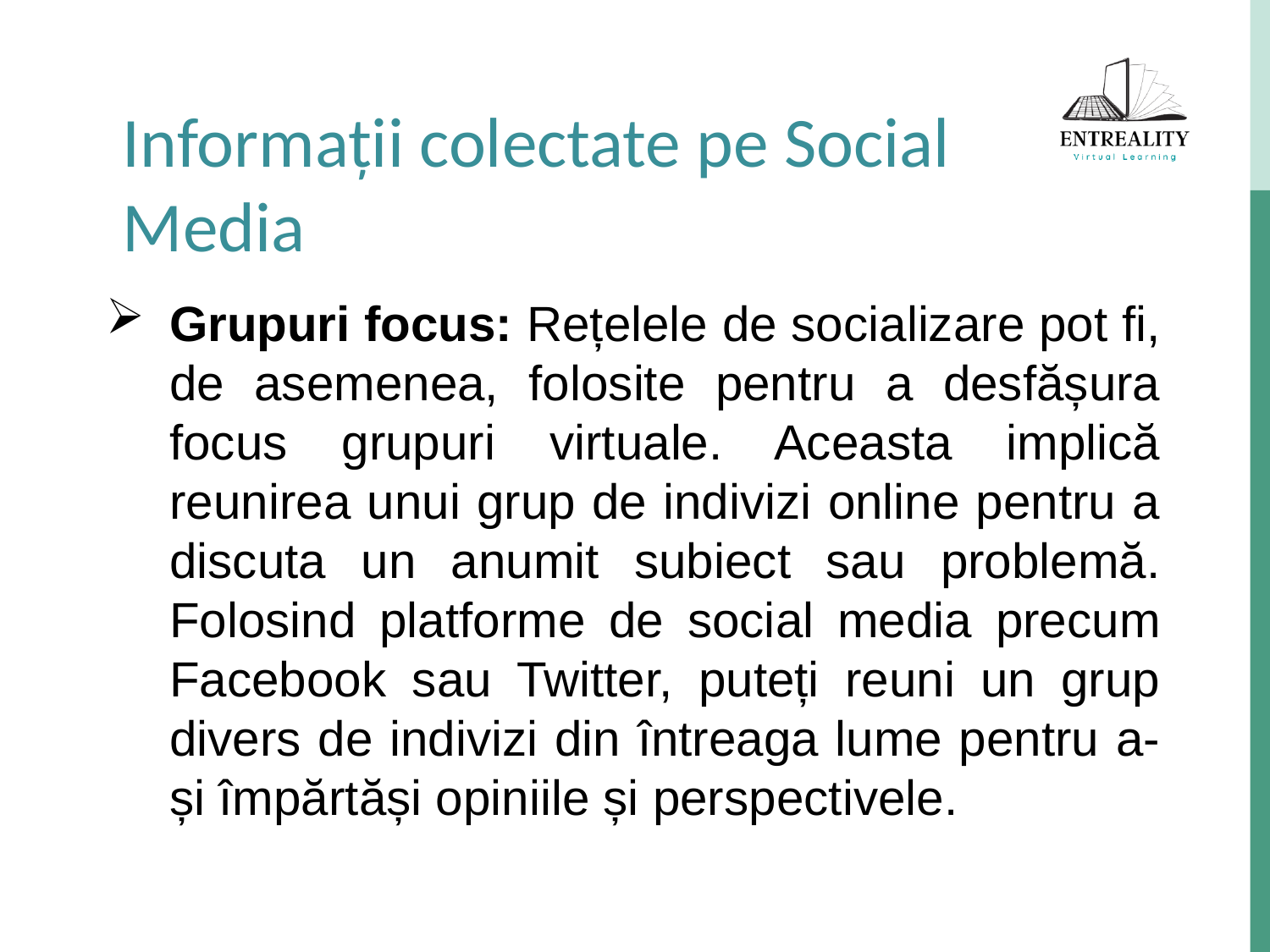

Informații colectate pe Social Media
Grupuri focus: Rețelele de socializare pot fi, de asemenea, folosite pentru a desfășura focus grupuri virtuale. Aceasta implică reunirea unui grup de indivizi online pentru a discuta un anumit subiect sau problemă. Folosind platforme de social media precum Facebook sau Twitter, puteți reuni un grup divers de indivizi din întreaga lume pentru a-și împărtăși opiniile și perspectivele.